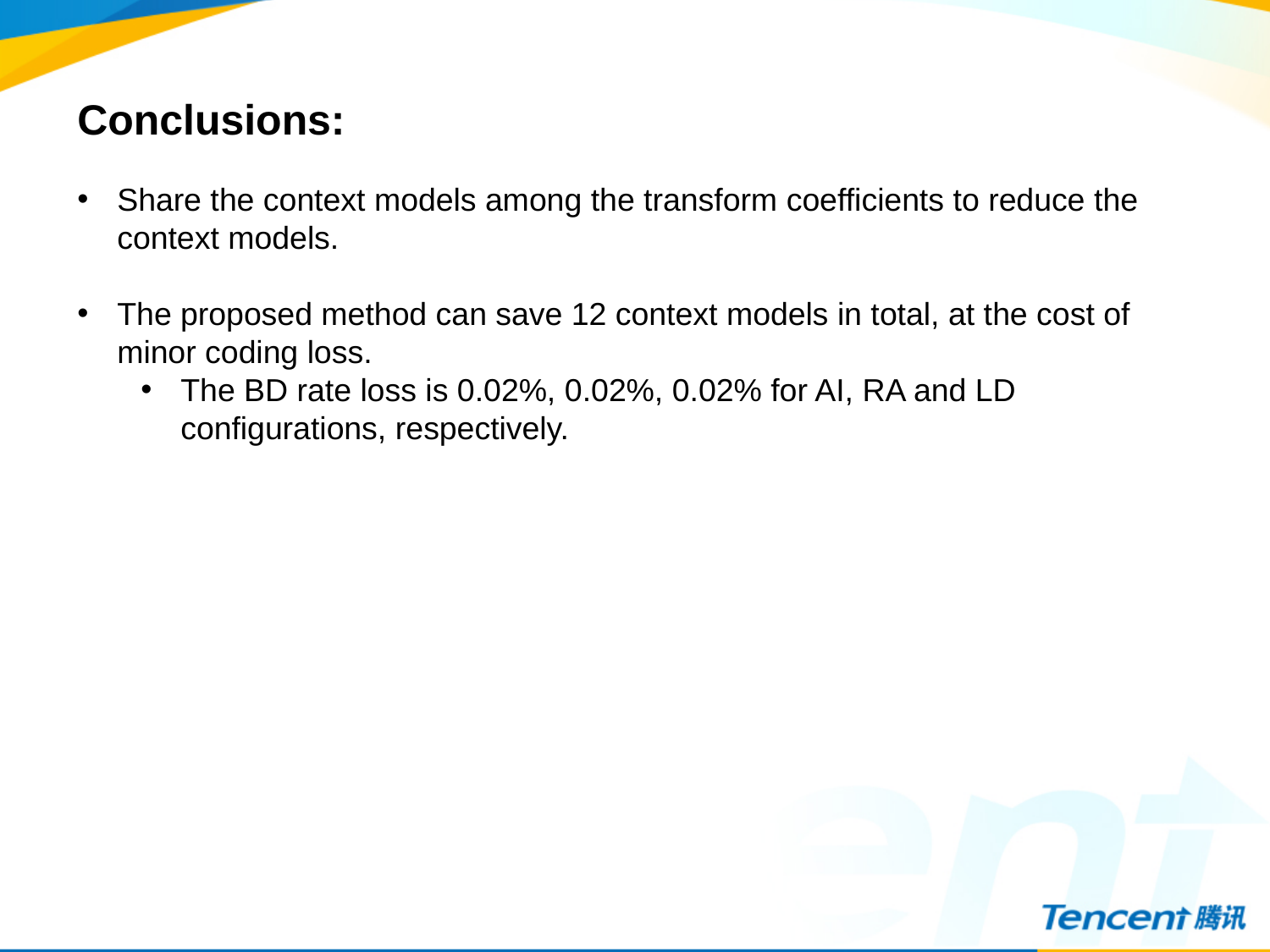

Conclusions:
Share the context models among the transform coefficients to reduce the context models.

The proposed method can save 12 context models in total, at the cost of minor coding loss.
The BD rate loss is 0.02%, 0.02%, 0.02% for AI, RA and LD configurations, respectively.